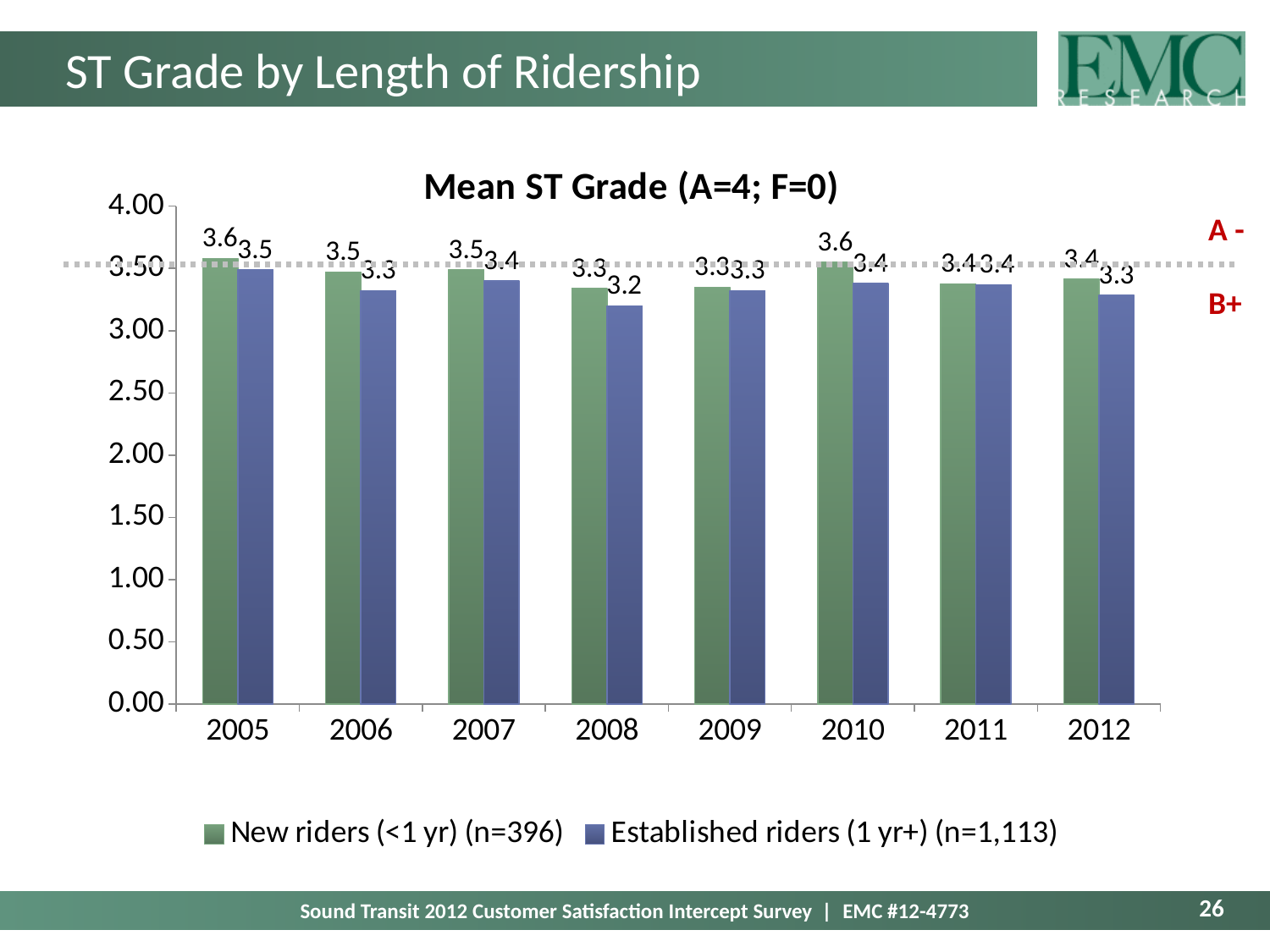

# ST Grade by Length of Ridership

### Chart: Mean ST Grade (A=4; F=0)

| Category | New riders (<1 yr) (n=396) | Established riders (1 yr+) (n=1,113) |
|---|---|---|
| 2005 | 3.58 | 3.49 |
| 2006 | 3.47 | 3.32 |
| 2007 | 3.49 | 3.4 |
| 2008 | 3.34 | 3.2 |
| 2009 | 3.349485027661991 | 3.3219241529176005 |
| 2010 | 3.55 | 3.38 |
| 2011 | 3.3751237212870477 | 3.368989471873686 |
| 2012 | 3.414168394341777 | 3.282073372773672 |
A -
B+